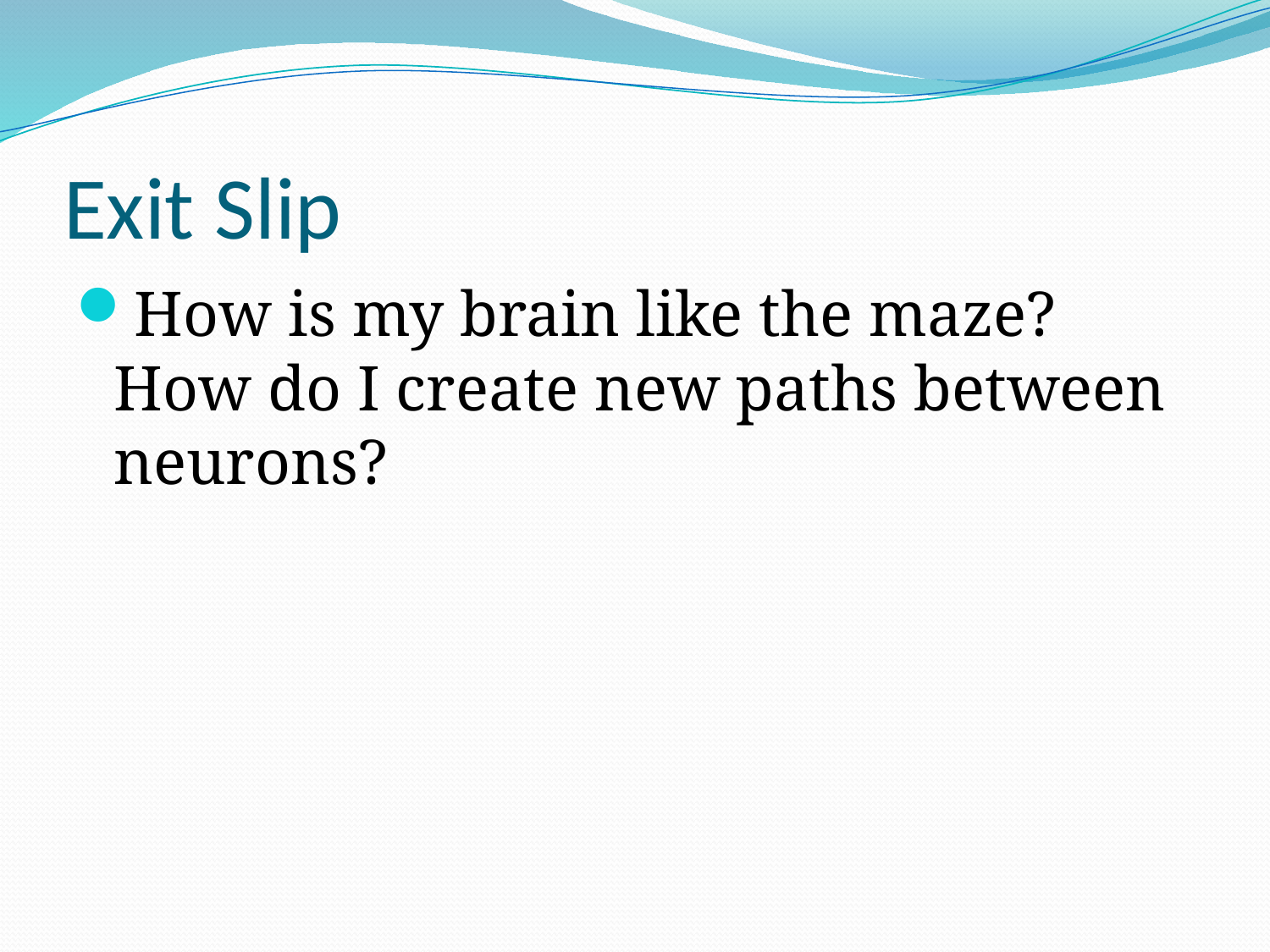

# Exit Slip
How is my brain like the maze? How do I create new paths between neurons?